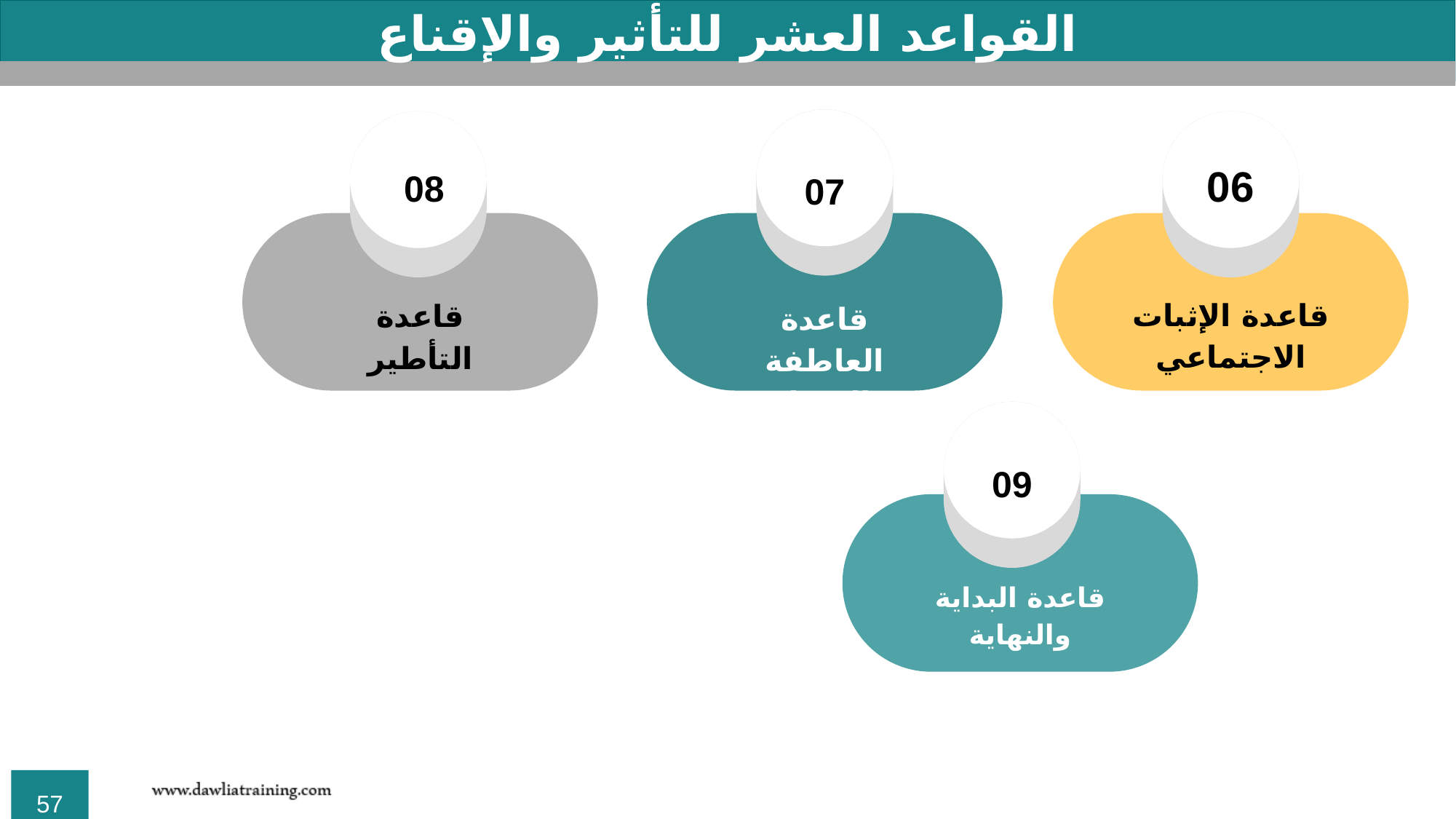

القواعد العشر للتأثير والإقناع

06
08
07
قاعدة الإثبات الاجتماعي
قاعدة التأطير
قاعدة العاطفة والمنطق

09
قاعدة البداية والنهاية